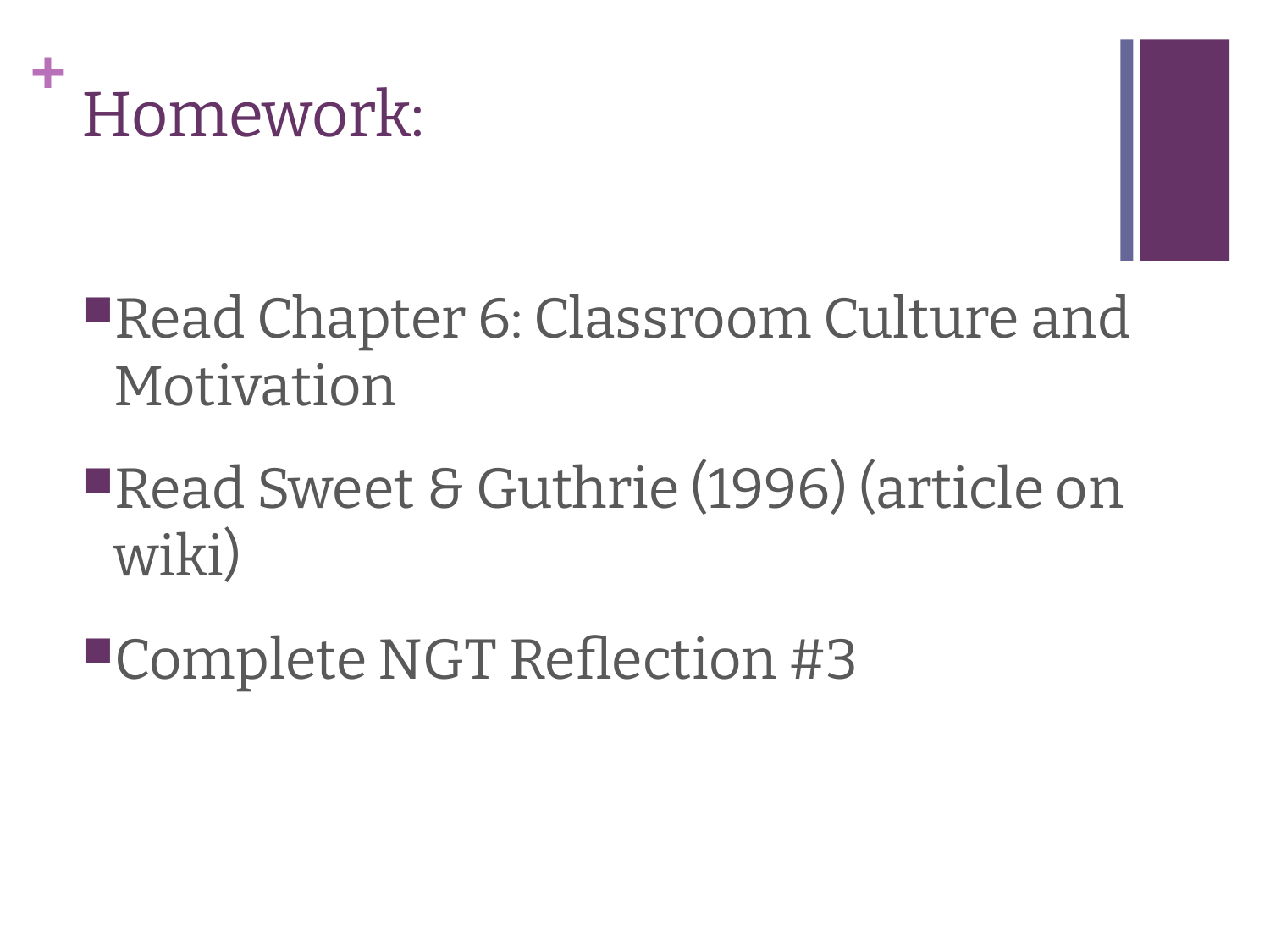

# Homework:
Read Chapter 6: Classroom Culture and Motivation
Read Sweet & Guthrie (1996) (article on wiki)
Complete NGT Reflection #3